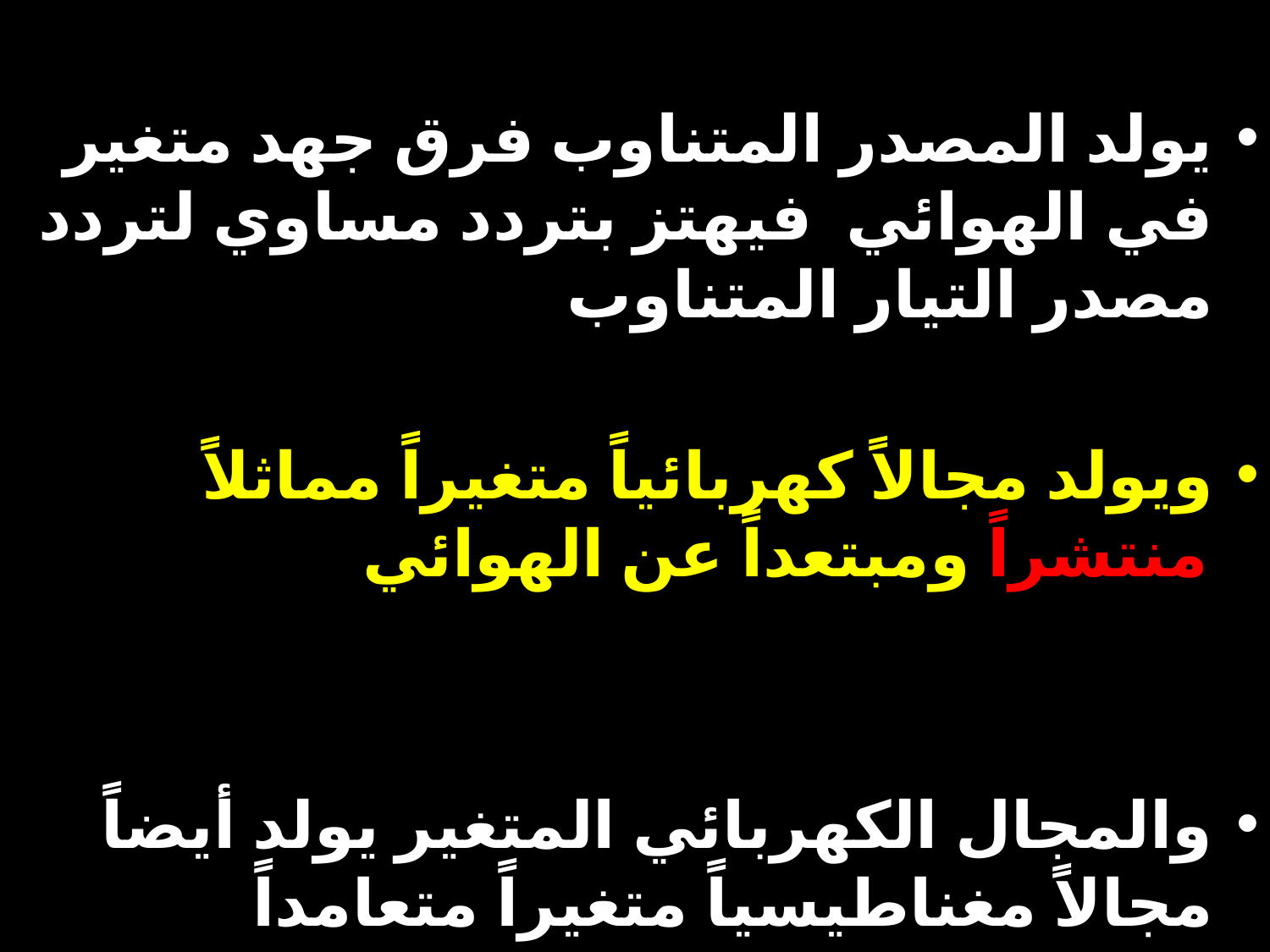

يولد المصدر المتناوب فرق جهد متغير في الهوائي  فيهتز بتردد مساوي لتردد مصدر التيار المتناوب

ويولد مجالاً كهربائياً متغيراً مماثلاً منتشراً ومبتعداً عن الهوائي

والمجال الكهربائي المتغير يولد أيضاً مجالاً مغناطيسياً متغيراً متعامداً